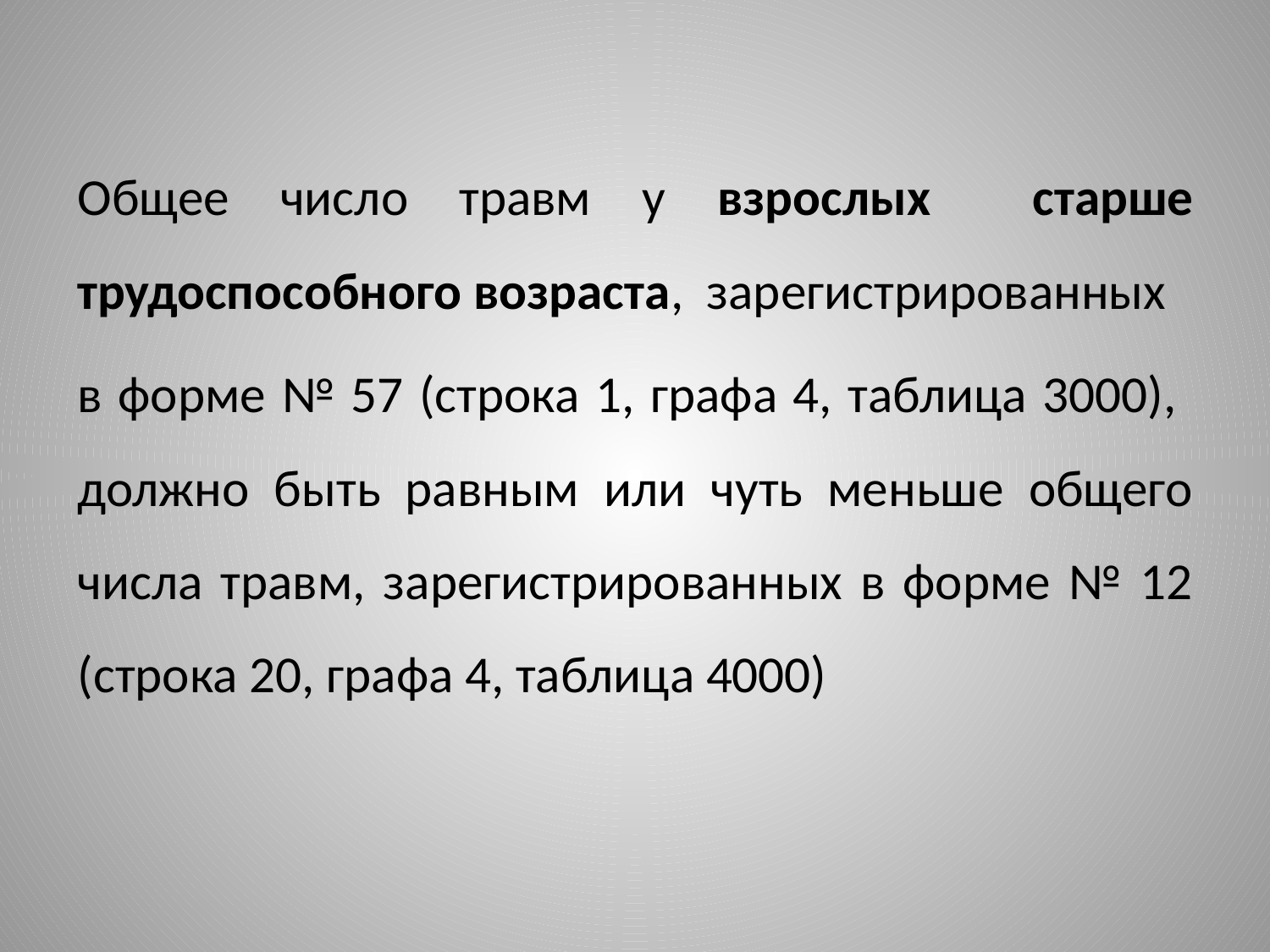

Общее число травм у взрослых  старше трудоспособного возраста,  зарегистрированных
в форме № 57 (строка 1, графа 4, таблица 3000),  должно быть равным или чуть меньше общего числа травм, зарегистрированных в форме № 12 (строка 20, графа 4, таблица 4000)